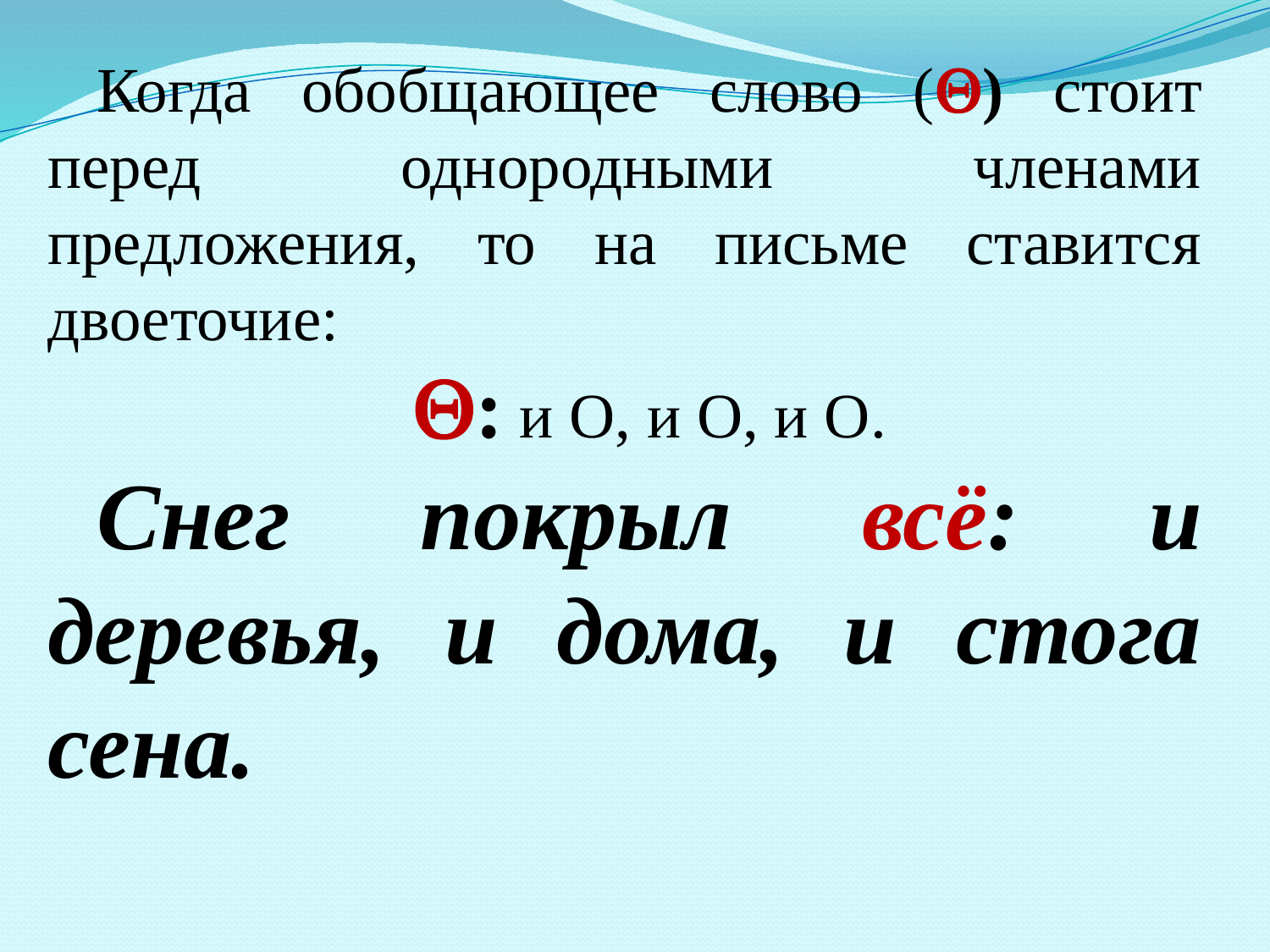

Когда обобщающее слово (Θ) стоит перед однородными членами предложения, то на письме ставится двоеточие:
Θ: и О, и О, и О.
Снег покрыл всё: и деревья, и дома, и стога сена.